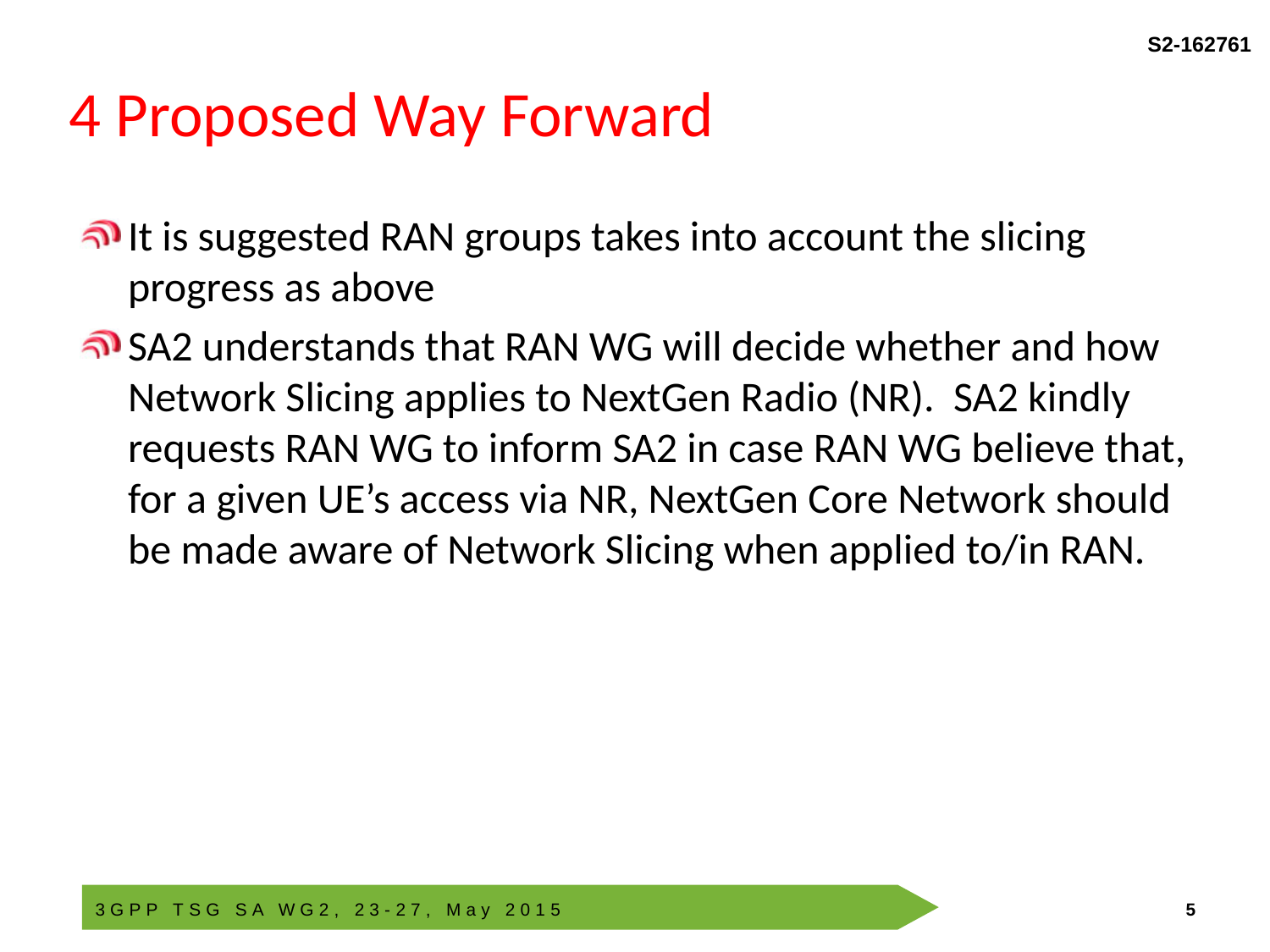

# 4 Proposed Way Forward
It is suggested RAN groups takes into account the slicing progress as above
SA2 understands that RAN WG will decide whether and how Network Slicing applies to NextGen Radio (NR).  SA2 kindly requests RAN WG to inform SA2 in case RAN WG believe that, for a given UE’s access via NR, NextGen Core Network should be made aware of Network Slicing when applied to/in RAN.